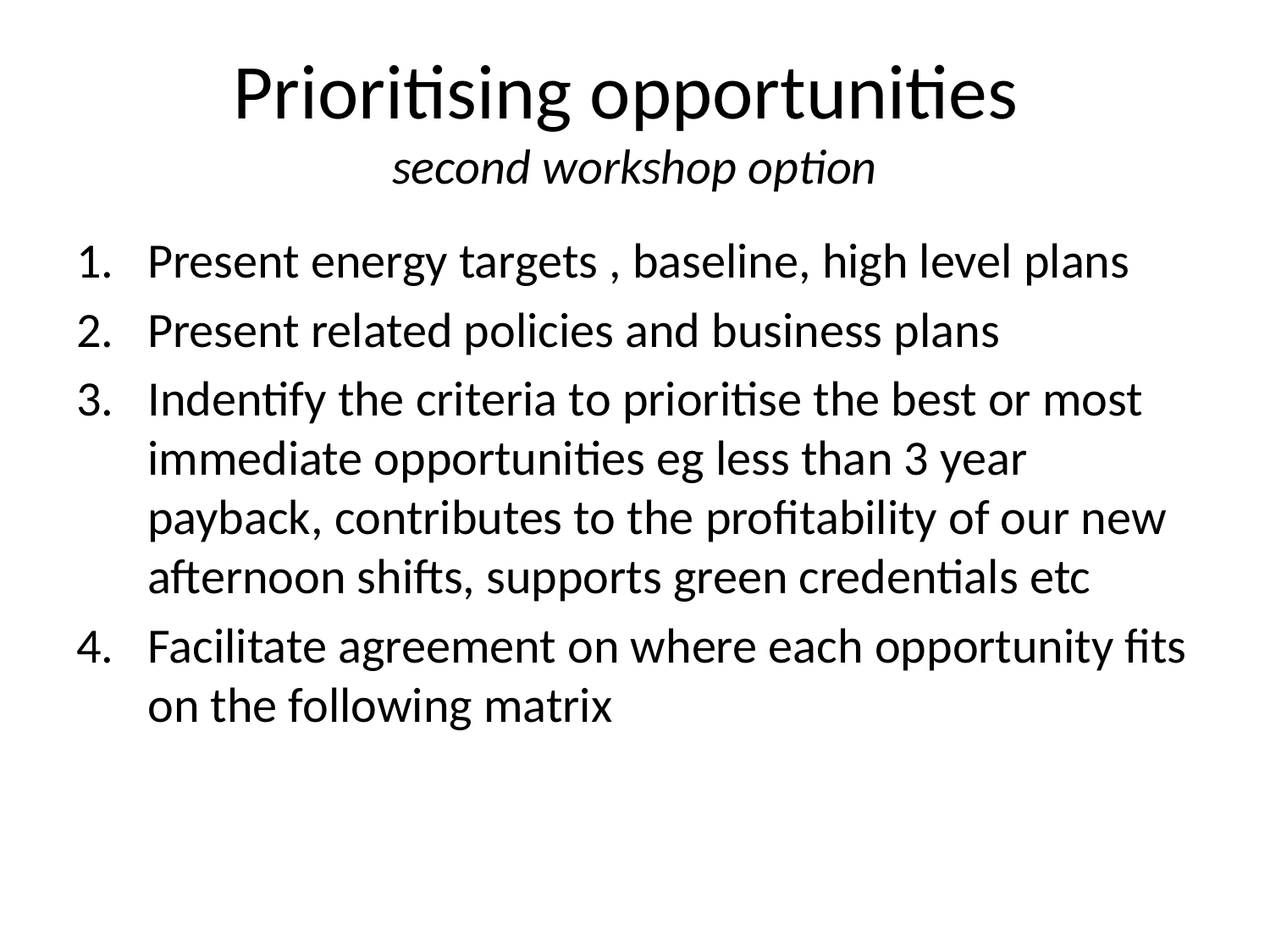

# Prioritising opportunities second workshop option
Present energy targets , baseline, high level plans
Present related policies and business plans
Indentify the criteria to prioritise the best or most immediate opportunities eg less than 3 year payback, contributes to the profitability of our new afternoon shifts, supports green credentials etc
Facilitate agreement on where each opportunity fits on the following matrix